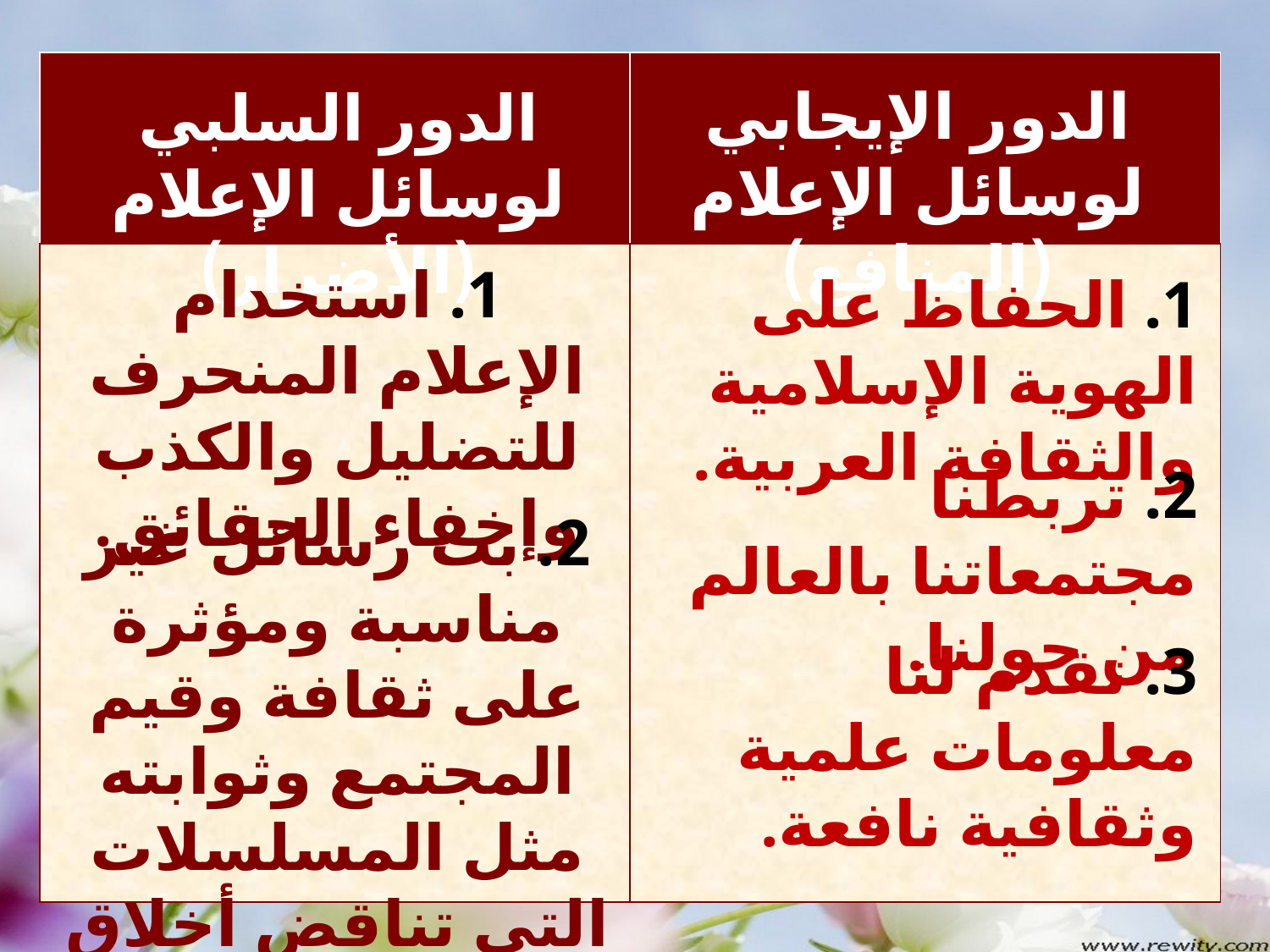

|  |  |
| --- | --- |
|  |  |
الدور الإيجابي لوسائل الإعلام (المنافع)
الدور السلبي لوسائل الإعلام (الأضرار)
1. استخدام الإعلام المنحرف للتضليل والكذب وإخفاء الحقائق.
1. الحفاظ على الهوية الإسلامية والثقافة العربية.
2. تربطنا مجتمعاتنا بالعالم من حولنا.
2. بث رسائل غير مناسبة ومؤثرة على ثقافة وقيم المجتمع وثوابته مثل المسلسلات التي تناقض أخلاق المجتمع.
3. تقدم لنا معلومات علمية وثقافية نافعة.